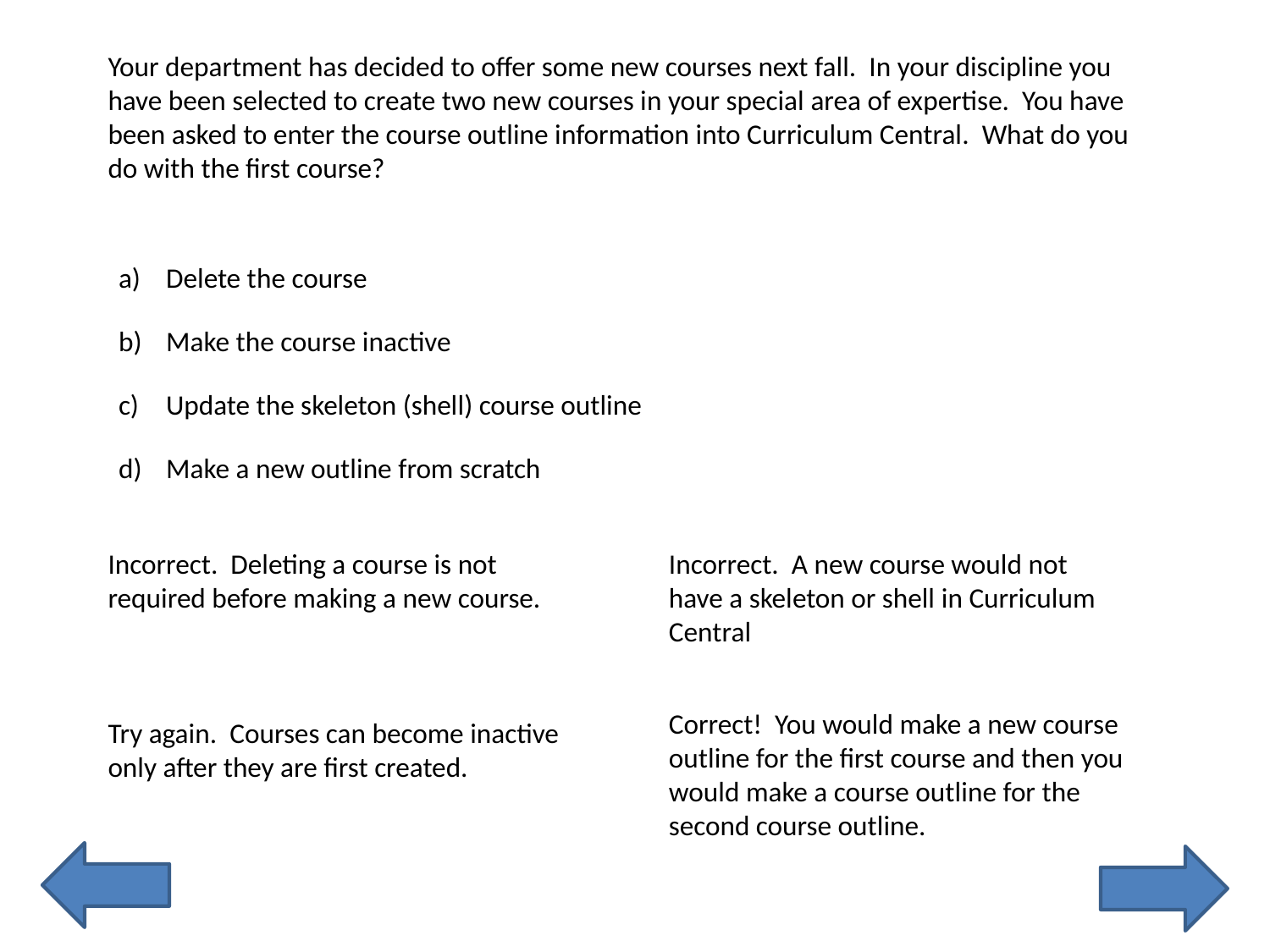

Your department has decided to offer some new courses next fall.  In your discipline you have been selected to create two new courses in your special area of expertise.  You have been asked to enter the course outline information into Curriculum Central.  What do you do with the first course?
Delete the course
Make the course inactive
Update the skeleton (shell) course outline
Make a new outline from scratch
Incorrect.  Deleting a course is not required before making a new course.
Incorrect.  A new course would not have a skeleton or shell in Curriculum Central
Correct!  You would make a new course outline for the first course and then you would make a course outline for the second course outline.
Try again.  Courses can become inactive only after they are first created.